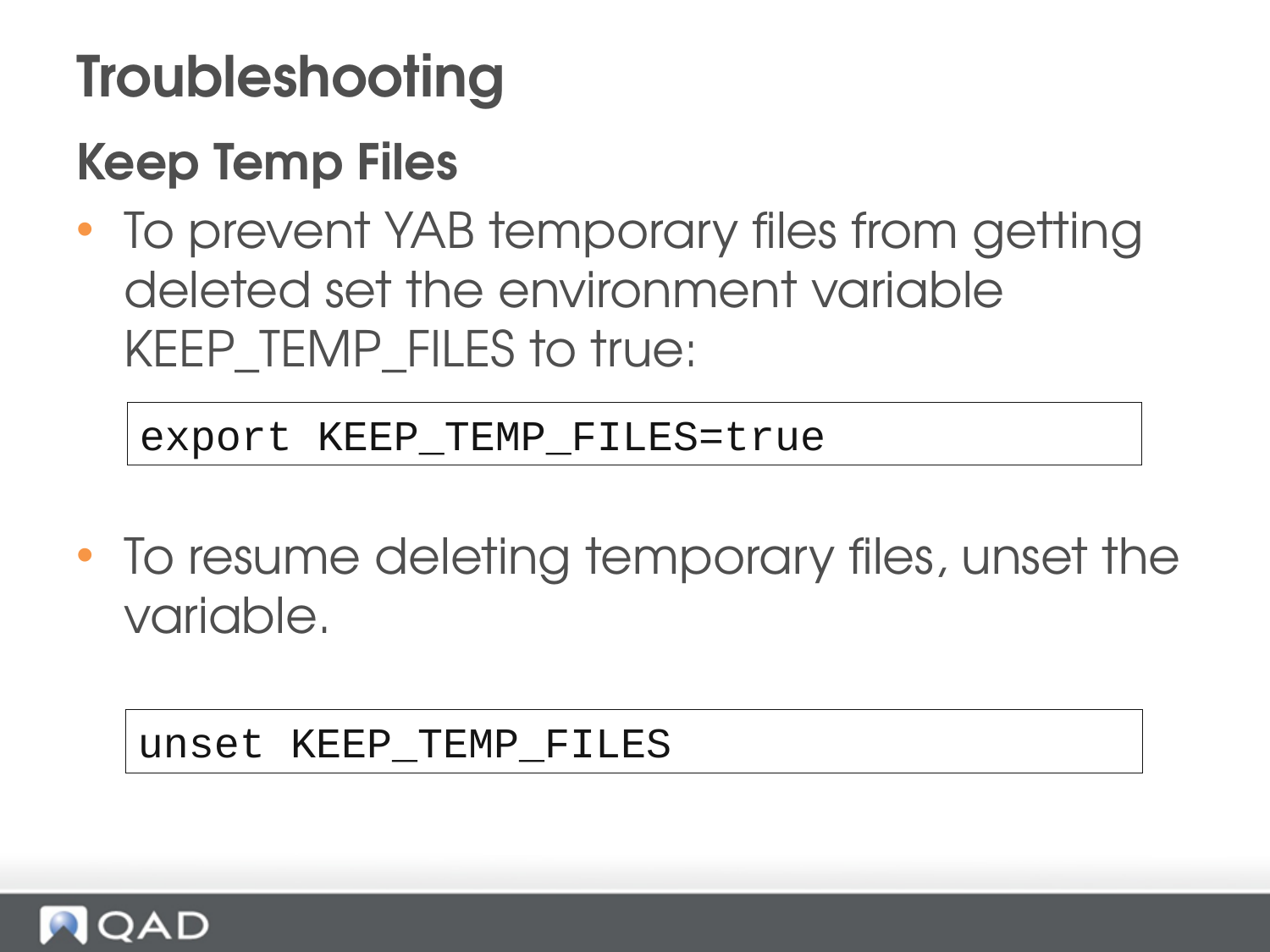

# Troubleshooting
Keep Temp Files
To prevent YAB temporary files from getting deleted set the environment variable KEEP_TEMP_FILES to true:

To resume deleting temporary files, unset the variable.
export KEEP_TEMP_FILES=true
unset KEEP_TEMP_FILES